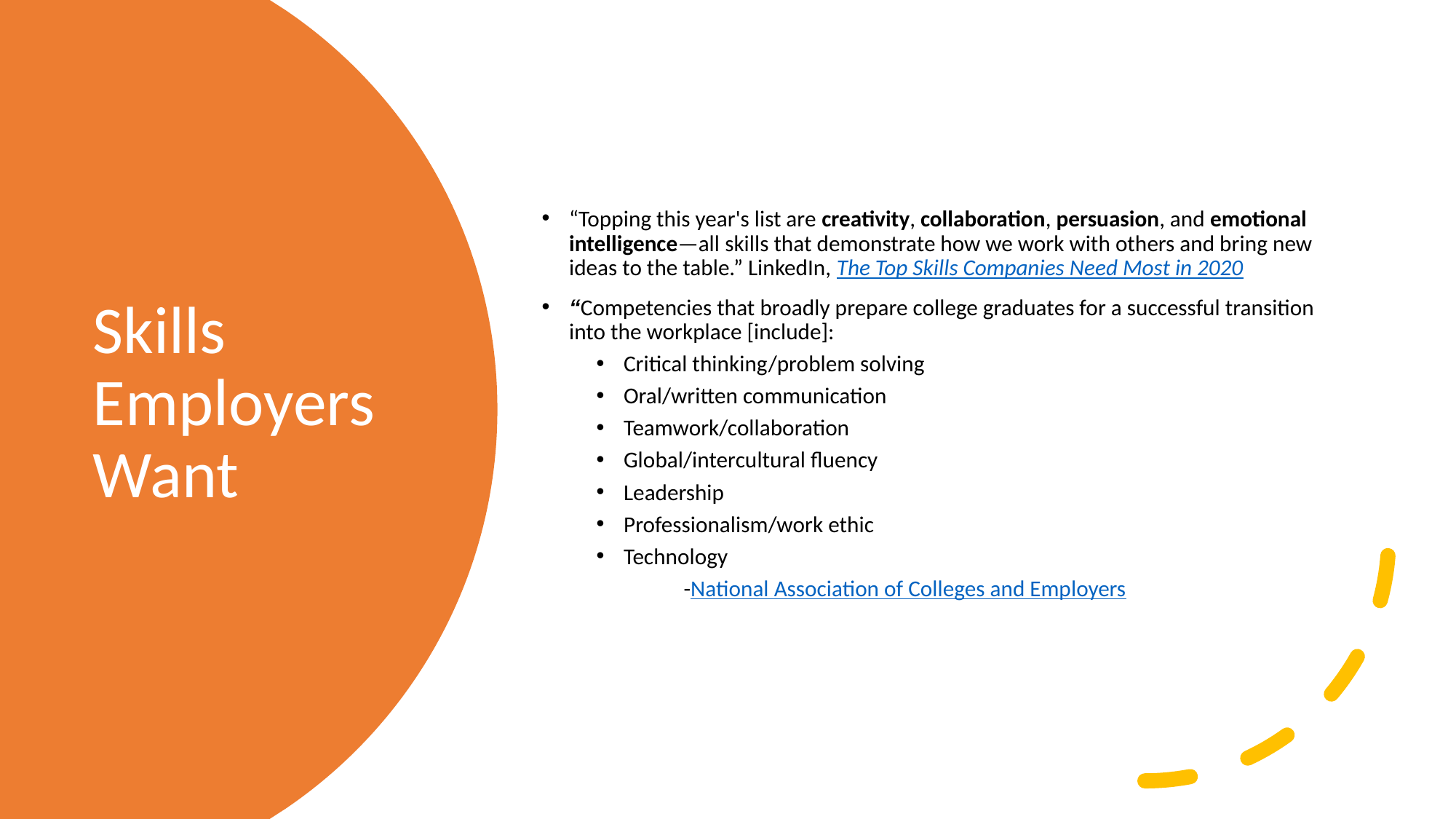

“Topping this year's list are creativity, collaboration, persuasion, and emotional intelligence—all skills that demonstrate how we work with others and bring new ideas to the table.” LinkedIn, The Top Skills Companies Need Most in 2020
“Competencies that broadly prepare college graduates for a successful transition into the workplace [include]:
Critical thinking/problem solving
Oral/written communication
Teamwork/collaboration
Global/intercultural fluency
Leadership
Professionalism/work ethic
Technology
	-National Association of Colleges and Employers
# Skills Employers Want